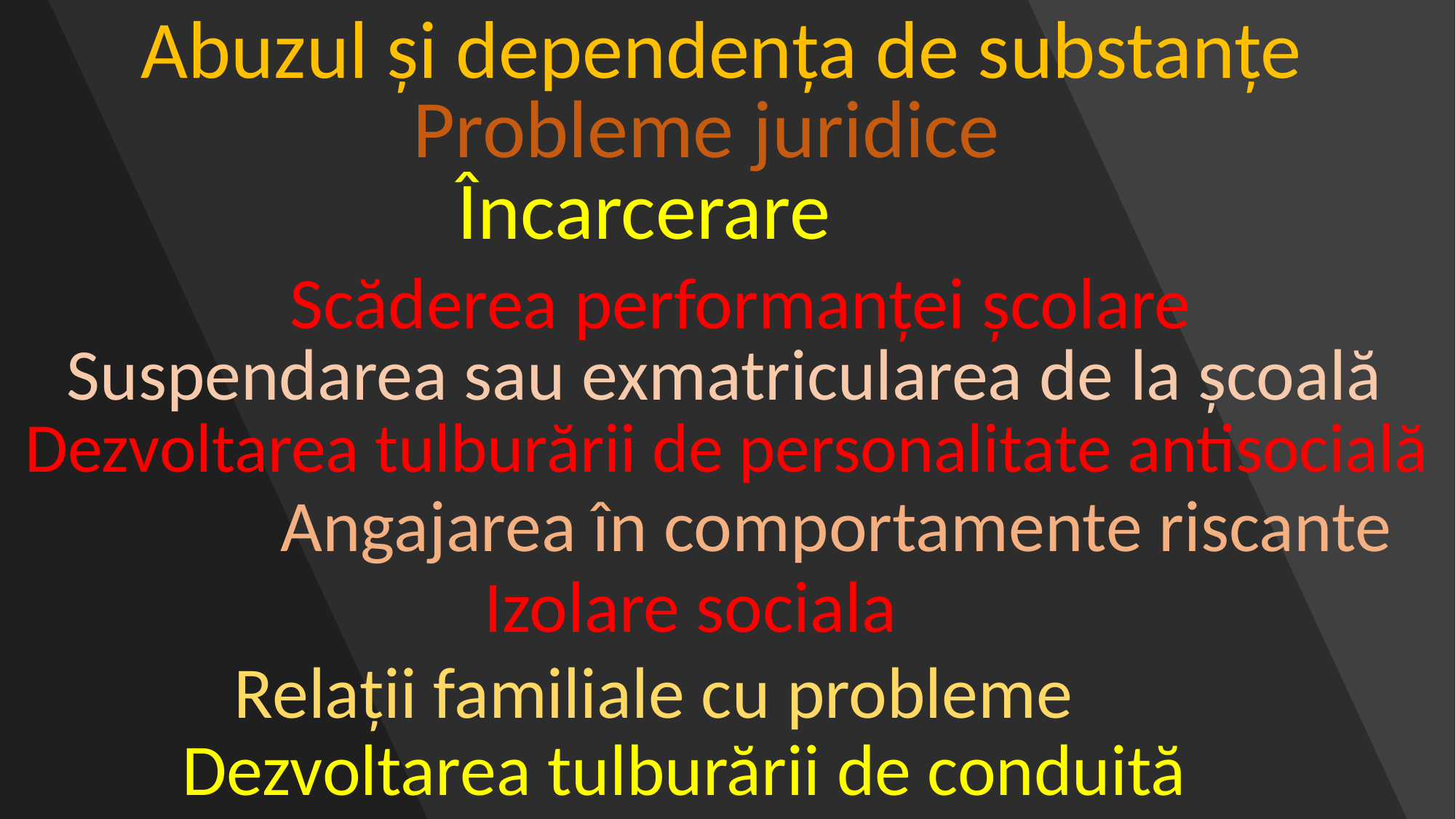

Abuzul și dependența de substanțe
Probleme juridice
Încarcerare
Scăderea performanței școlare
Suspendarea sau exmatricularea de la școală

Dezvoltarea tulburării de personalitate antisocială
Angajarea în comportamente riscante
Izolare sociala
Relații familiale cu probleme
Dezvoltarea tulburării de conduită